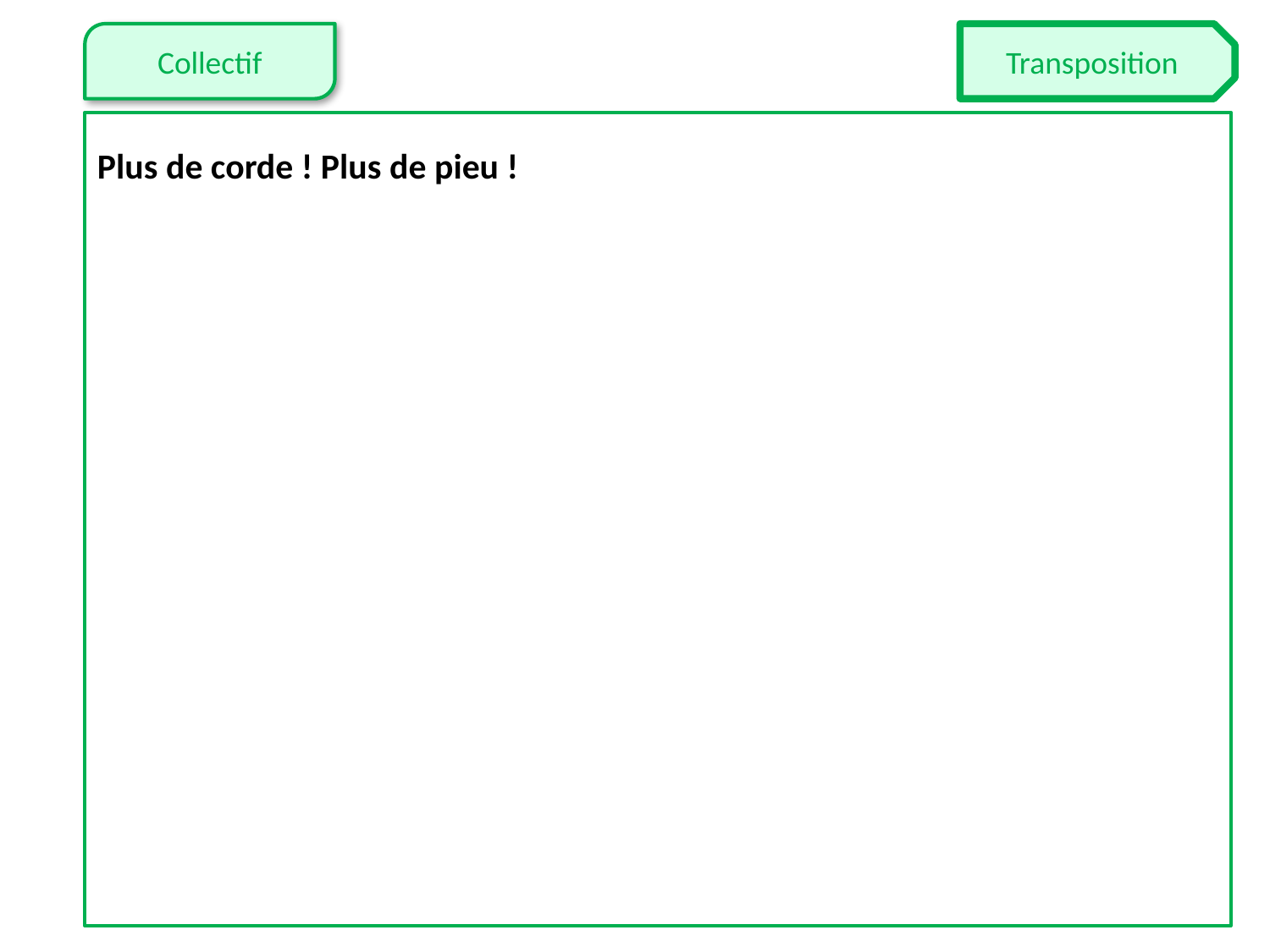

Plus de corde ! Plus de pieu !